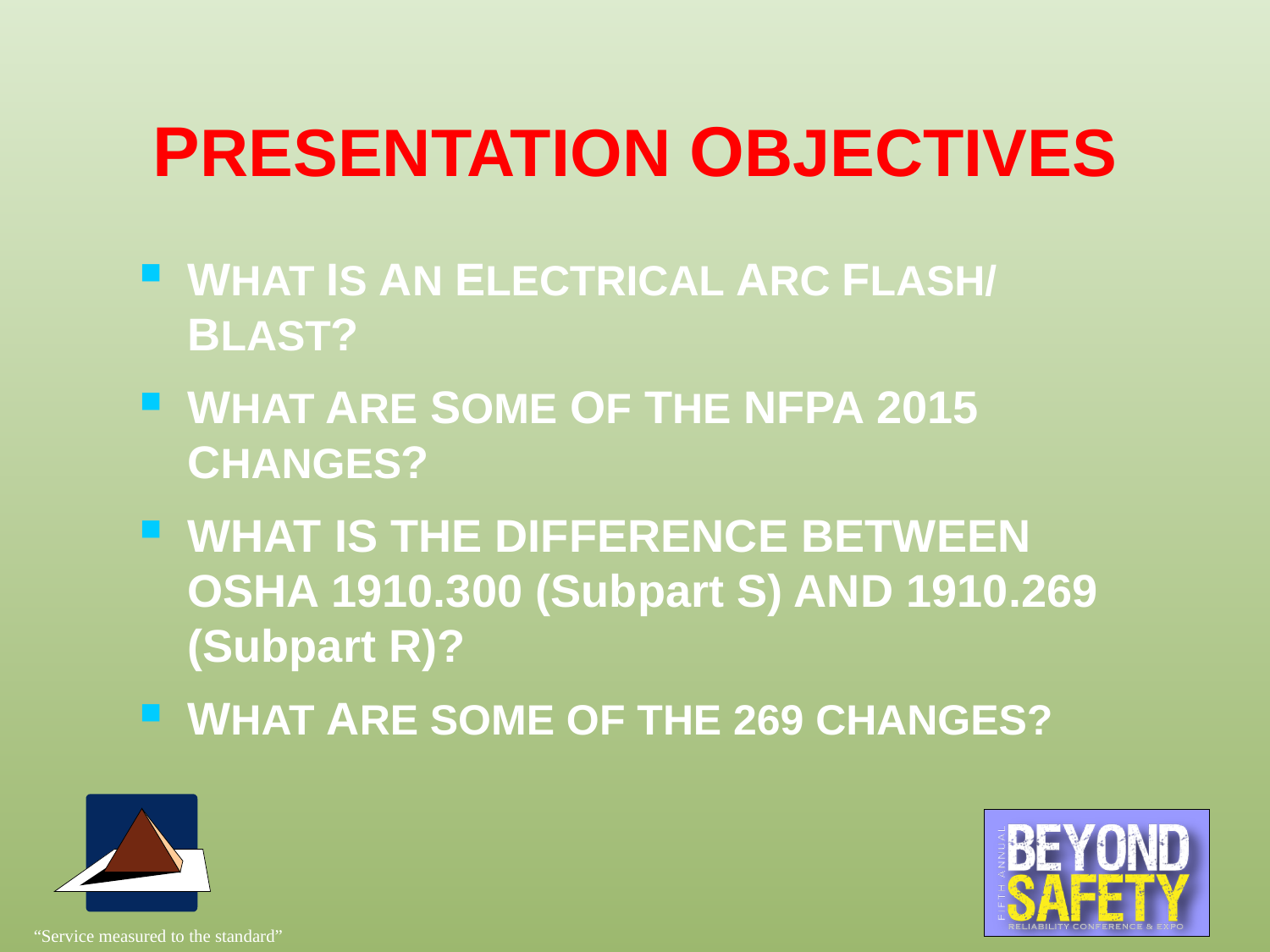

# PRESENTATION OBJECTIVES
WHAT IS AN ELECTRICAL ARC FLASH/ BLAST?
WHAT ARE SOME OF THE NFPA 2015 CHANGES?
WHAT IS THE DIFFERENCE BETWEEN OSHA 1910.300 (Subpart S) AND 1910.269 (Subpart R)?
WHAT ARE SOME OF THE 269 CHANGES?